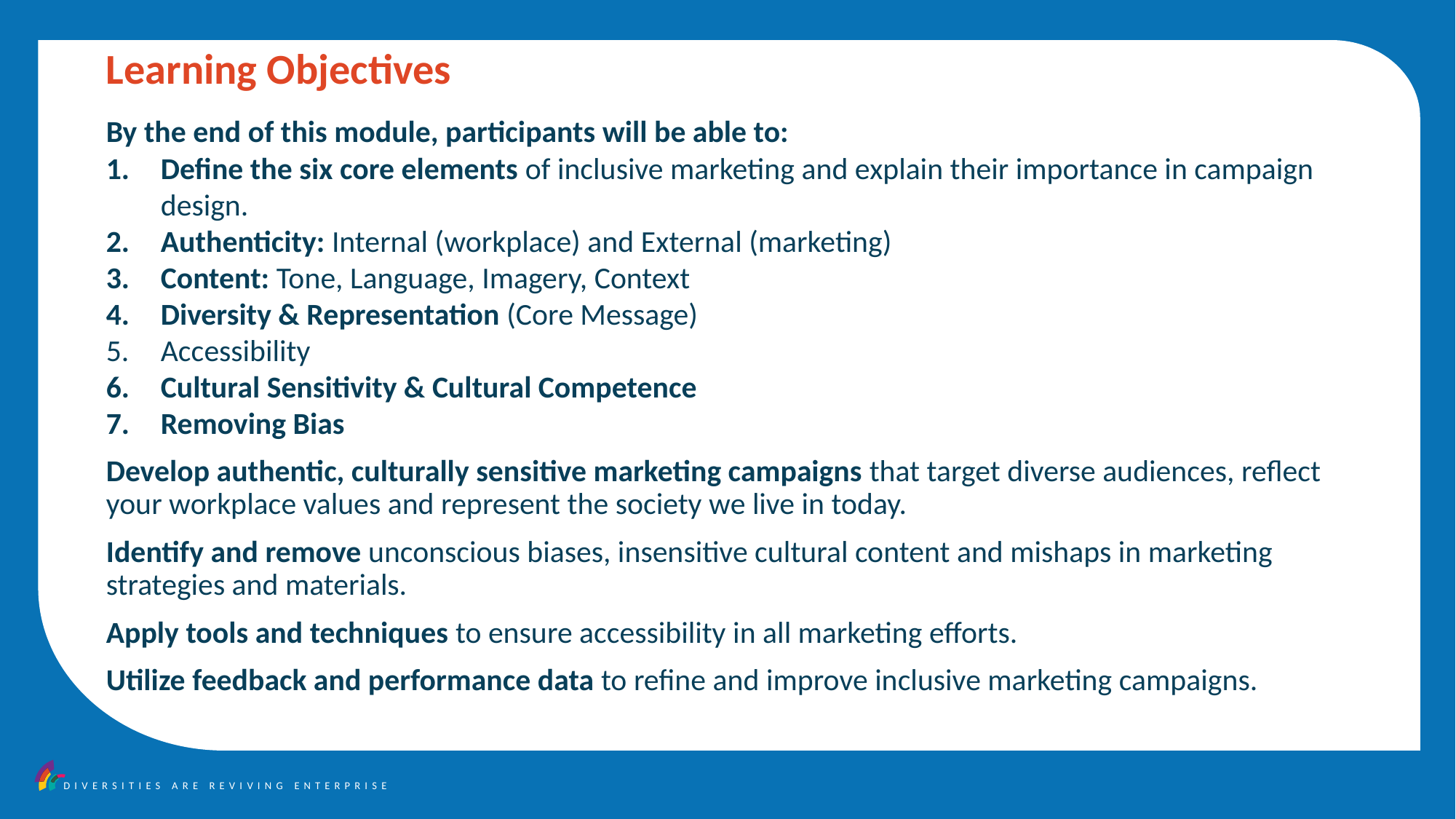

Learning Objectives
By the end of this module, participants will be able to:
Define the six core elements of inclusive marketing and explain their importance in campaign design.
Authenticity: Internal (workplace) and External (marketing)
Content: Tone, Language, Imagery, Context
Diversity & Representation (Core Message)
Accessibility
Cultural Sensitivity & Cultural Competence
Removing Bias
Develop authentic, culturally sensitive marketing campaigns that target diverse audiences, reflect your workplace values and represent the society we live in today.
Identify and remove unconscious biases, insensitive cultural content and mishaps in marketing strategies and materials.
Apply tools and techniques to ensure accessibility in all marketing efforts.
Utilize feedback and performance data to refine and improve inclusive marketing campaigns.